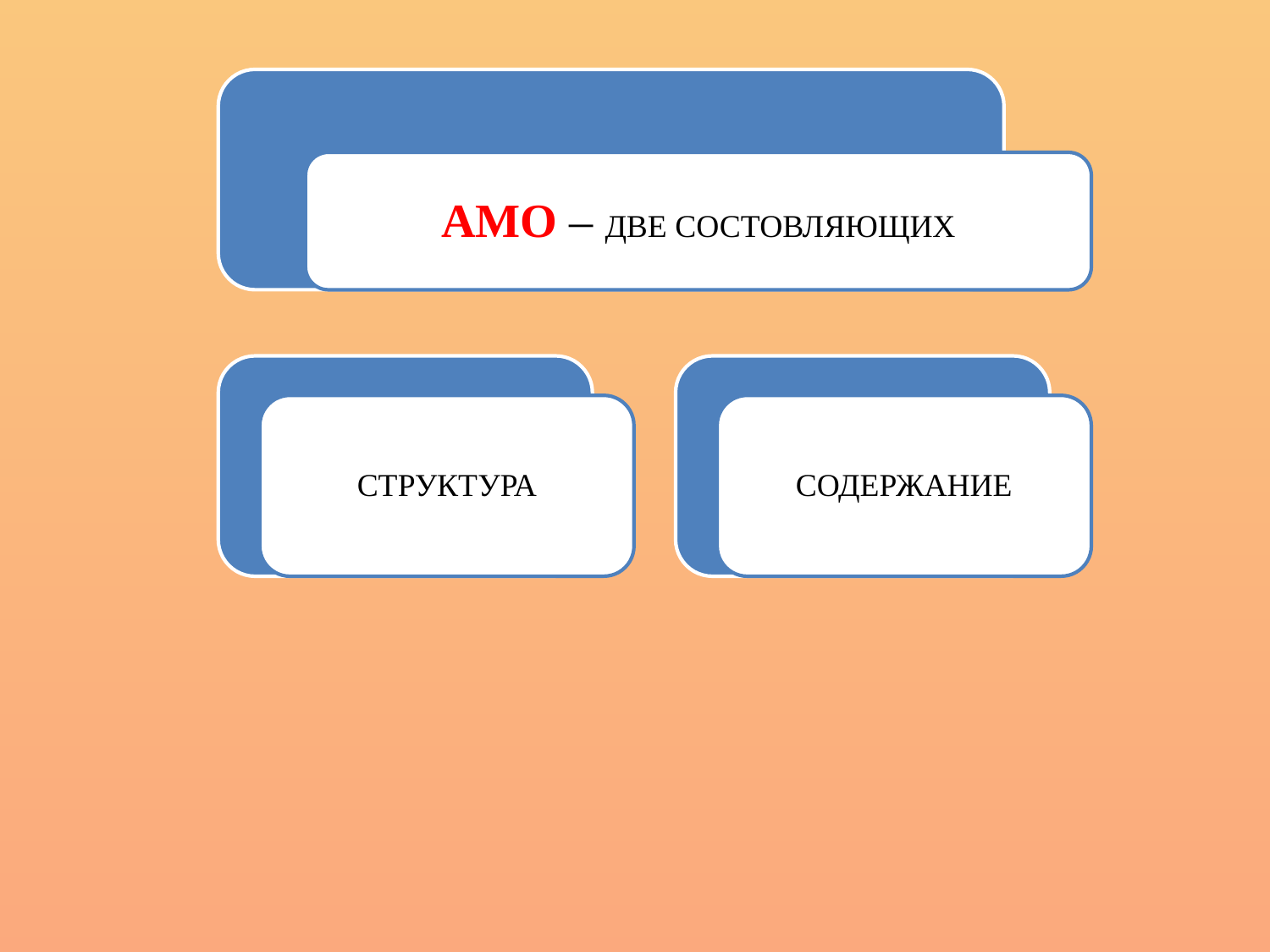

АМО – ДВЕ СОСТОВЛЯЮЩИХ
СТРУКТУРА
СОДЕРЖАНИЕ
#